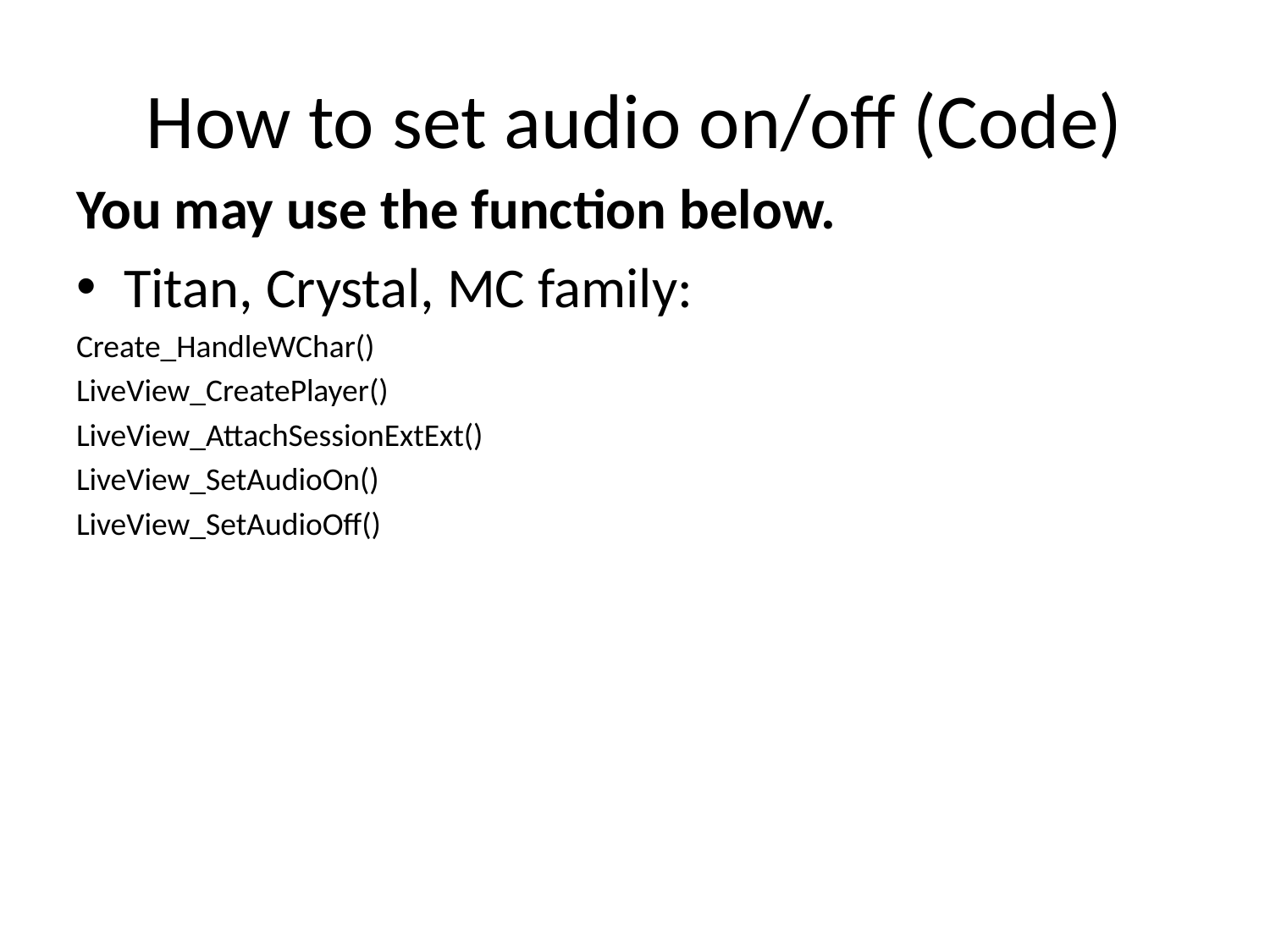

# How to set audio on/off (Code)
You may use the function below.
Titan, Crystal, MC family:
Create_HandleWChar()
LiveView_CreatePlayer()
LiveView_AttachSessionExtExt()
LiveView_SetAudioOn()
LiveView_SetAudioOff()